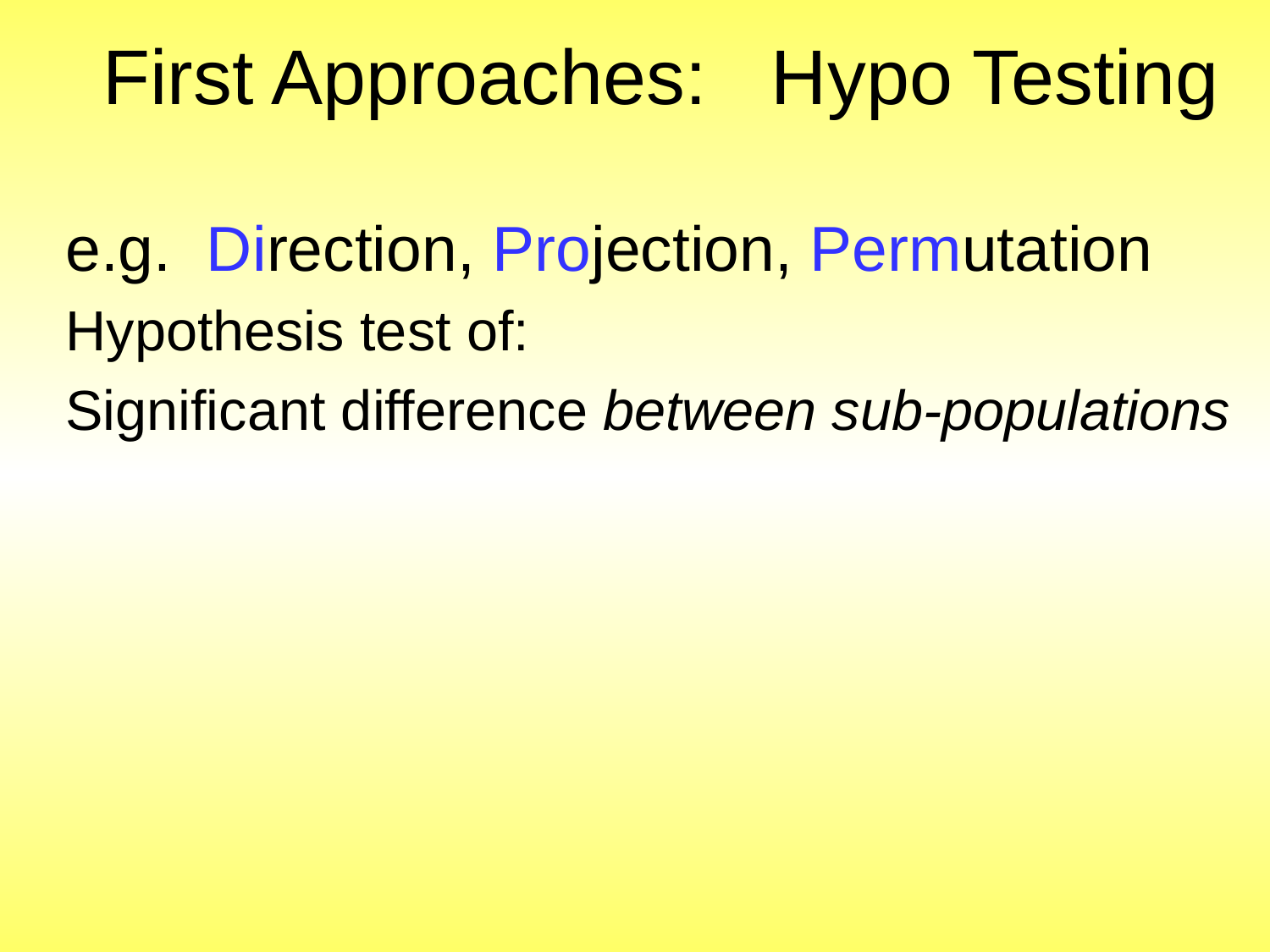

# First Approaches:   Hypo Testing
e.g.  Direction, Projection, Permutation
Hypothesis test of:
Significant difference between sub-populations